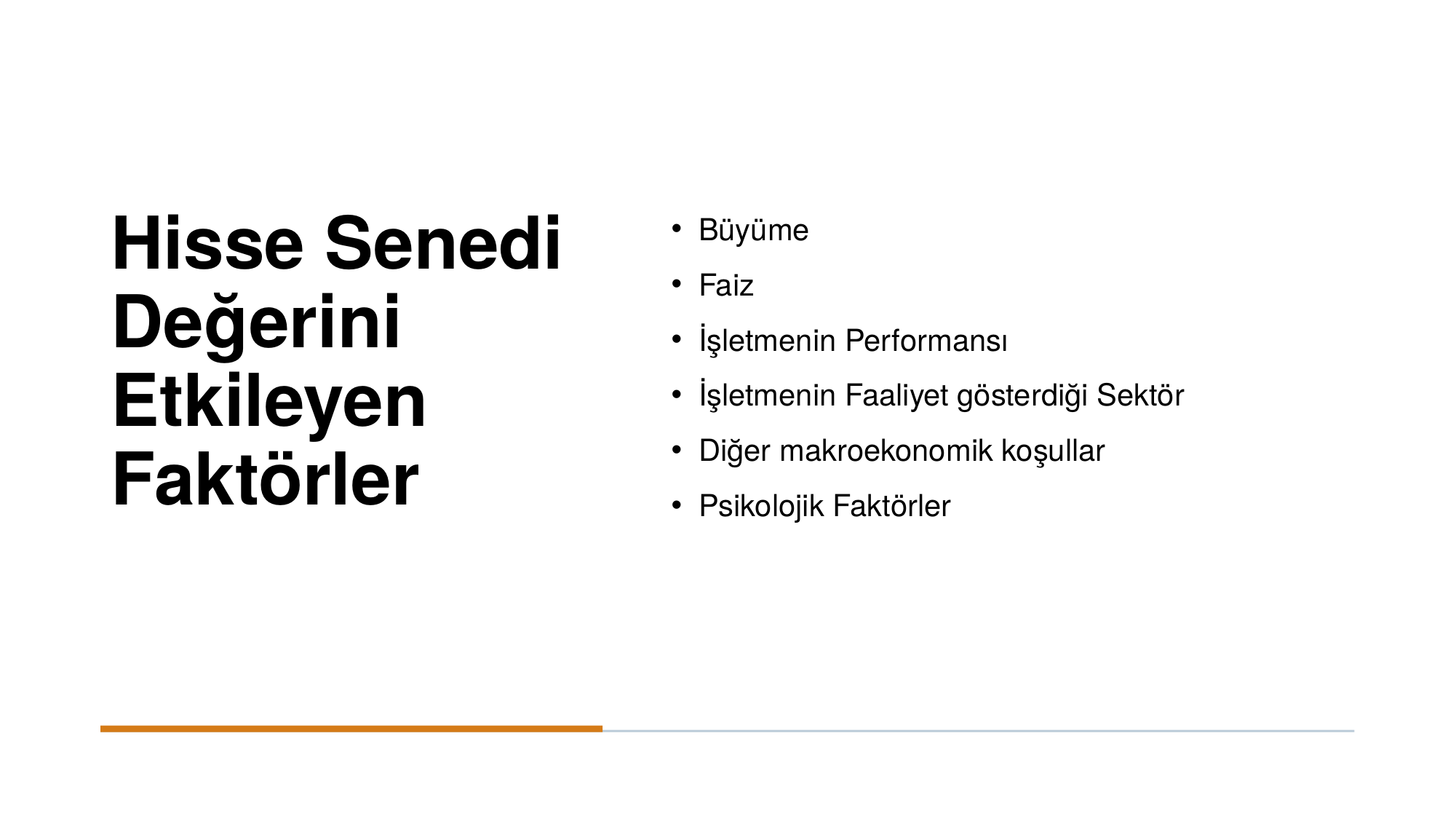

# Hisse Senedi Değerini Etkileyen Faktörler
Büyüme
Faiz
İşletmenin Performansı
İşletmenin Faaliyet gösterdiği Sektör
Diğer makroekonomik koşullar
Psikolojik Faktörler